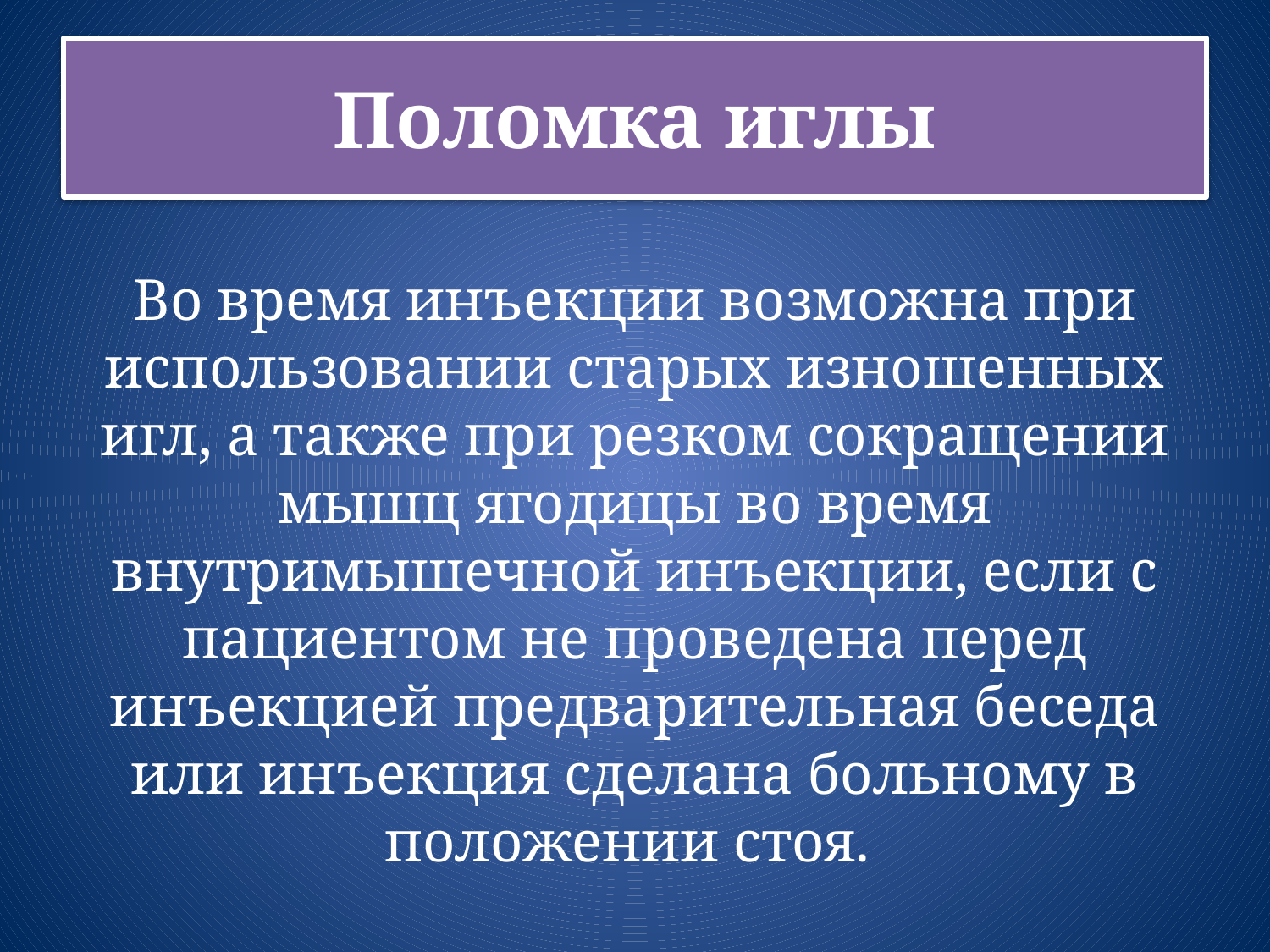

# Поломка иглы
Во время инъекции возможна при использовании старых изношенных игл, а также при резком сокращении мышц ягодицы во время внутримышечной инъекции, если с пациентом не проведена перед инъекцией предварительная беседа или инъекция сделана больному в положении стоя.